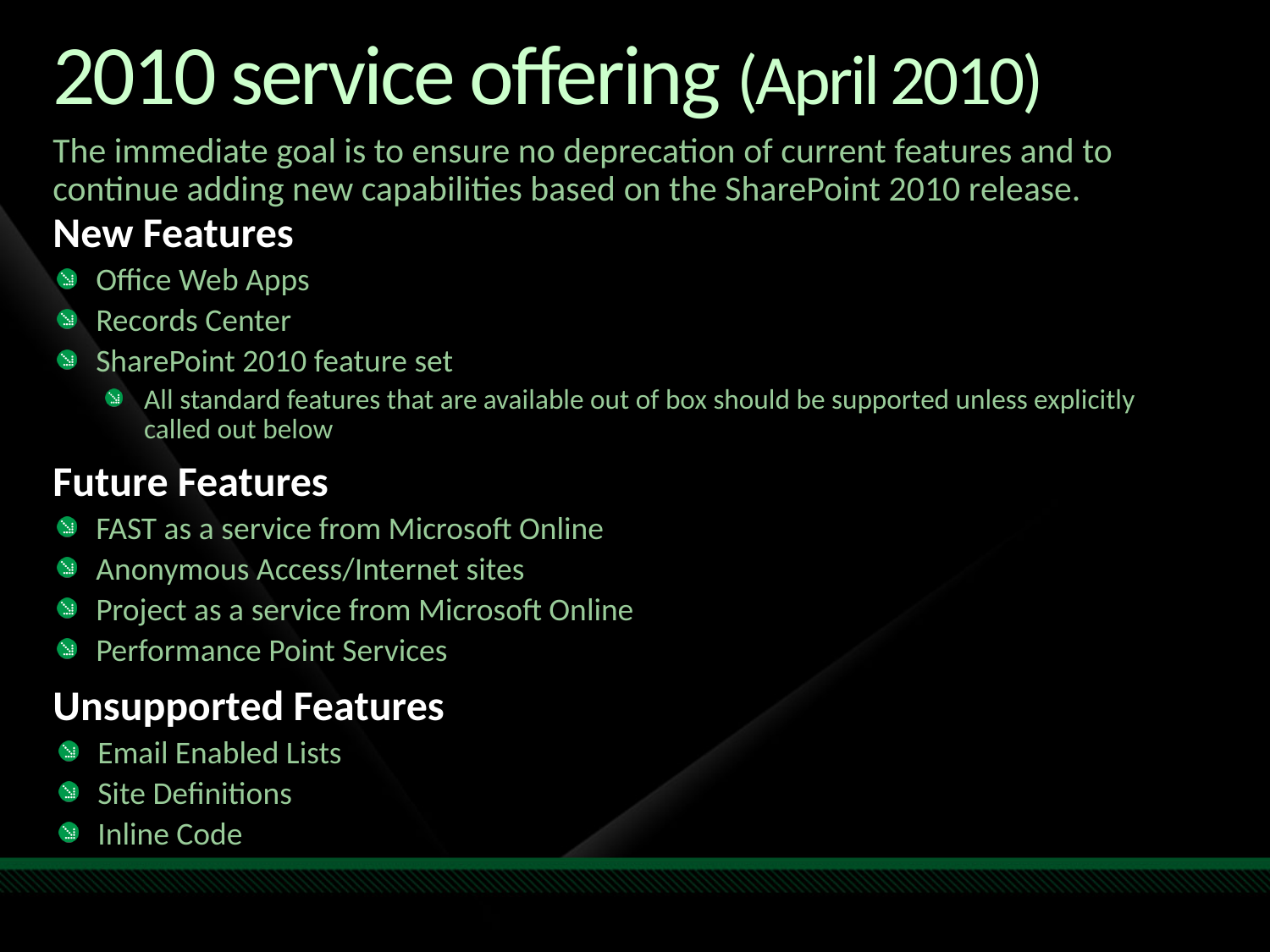

# 2010 service offering (April 2010)
The immediate goal is to ensure no deprecation of current features and to continue adding new capabilities based on the SharePoint 2010 release.
New Features
Office Web Apps
Records Center
SharePoint 2010 feature set
All standard features that are available out of box should be supported unless explicitly called out below
Future Features
FAST as a service from Microsoft Online
Anonymous Access/Internet sites
Project as a service from Microsoft Online
Performance Point Services
Unsupported Features
Email Enabled Lists
Site Definitions
Inline Code